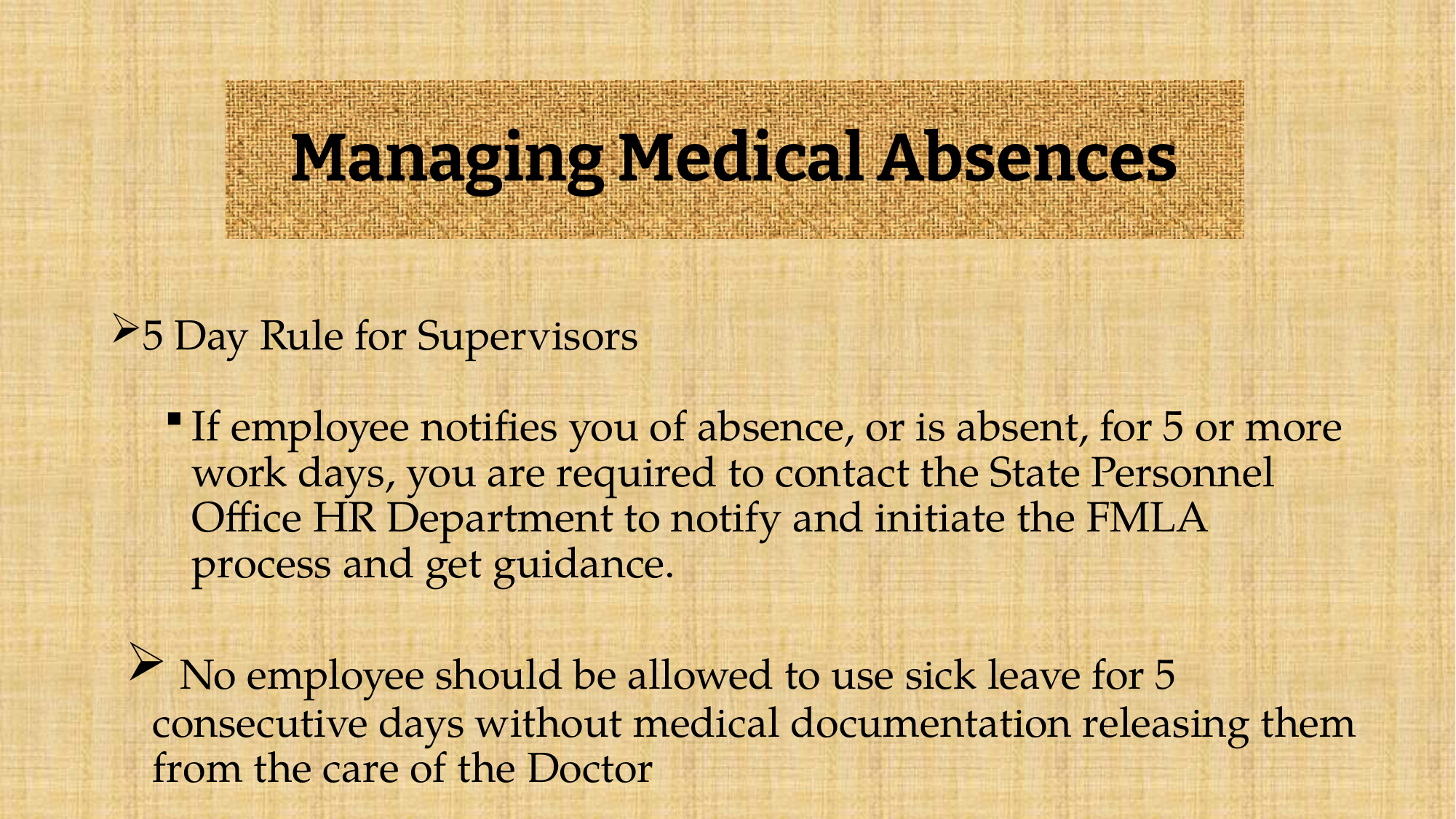

# Managing Medical Absences
5 Day Rule for Supervisors
If employee notifies you of absence, or is absent, for 5 or more work days, you are required to contact the State Personnel Office HR Department to notify and initiate the FMLA process and get guidance.
 No employee should be allowed to use sick leave for 5 consecutive days without medical documentation releasing them from the care of the Doctor